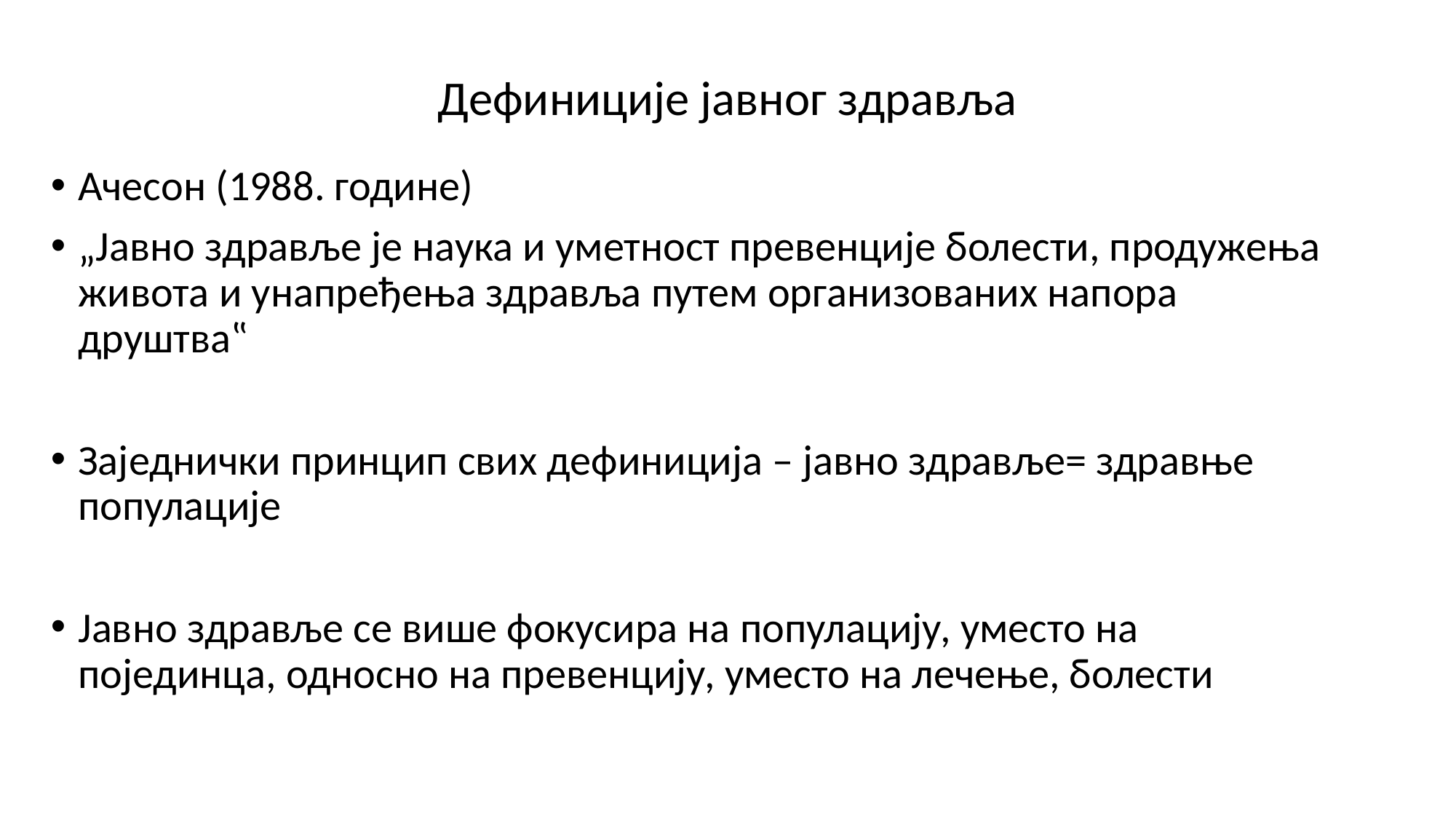

# Дефиниције јавног здравља
Ачесон (1988. године)
„Јавно здравље је наука и уметност превенције болести, продужења живота и унапређења здравља путем организованих напора друштва‟

Заједнички принцип свих дефиниција – јавно здравље= здравње популације

Јавно здравље се више фокусира на популацију, уместо на појединца, односно на превенцију, уместо на лечење, болести